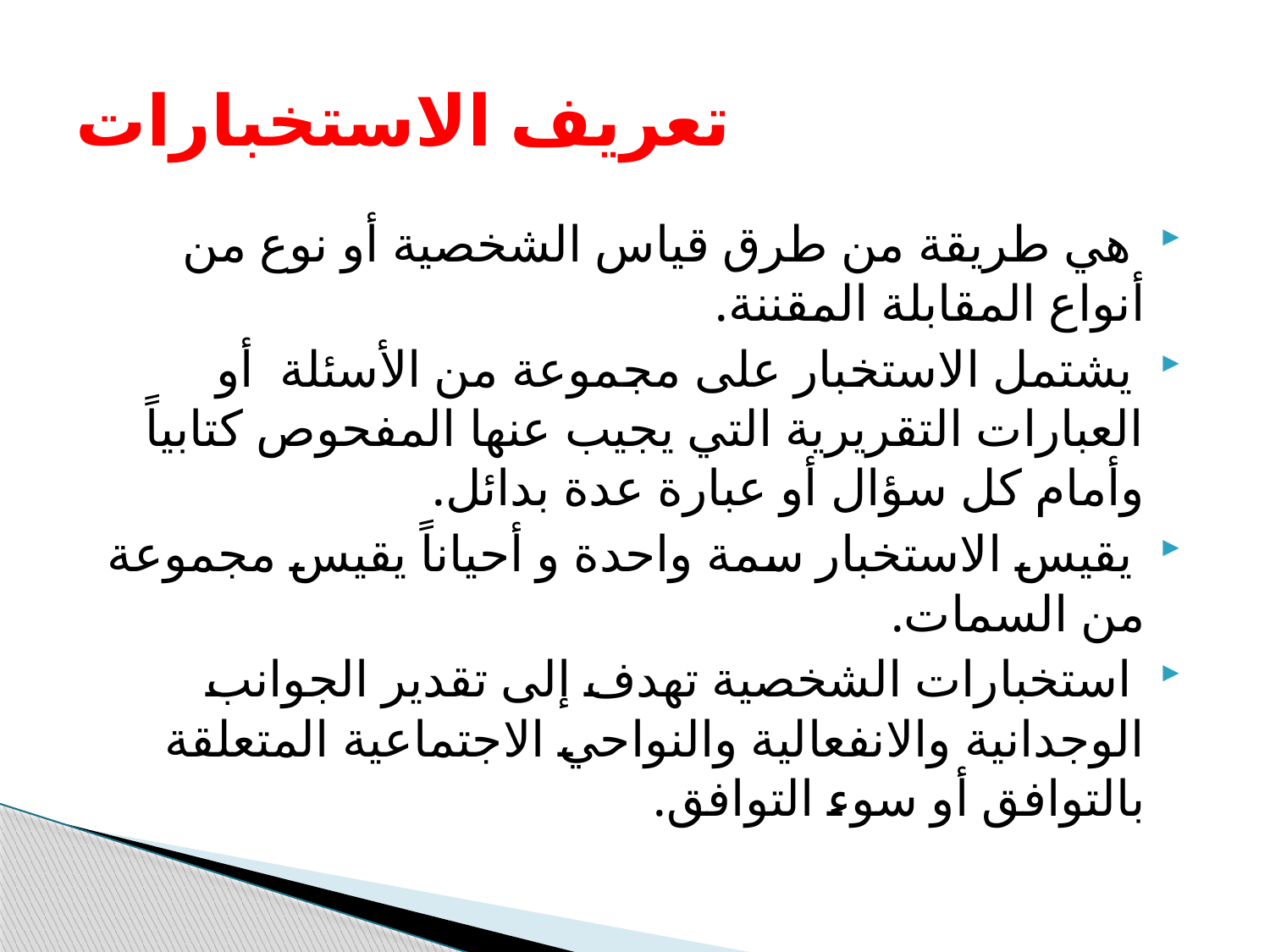

# تعريف الاستخبارات
 هي طريقة من طرق قياس الشخصية أو نوع من أنواع المقابلة المقننة.
 يشتمل الاستخبار على مجموعة من الأسئلة  أو العبارات التقريرية التي يجيب عنها المفحوص كتابياً وأمام كل سؤال أو عبارة عدة بدائل.
 يقيس الاستخبار سمة واحدة و أحياناً يقيس مجموعة من السمات.
 استخبارات الشخصية تهدف إلى تقدير الجوانب الوجدانية والانفعالية والنواحي الاجتماعية المتعلقة بالتوافق أو سوء التوافق.